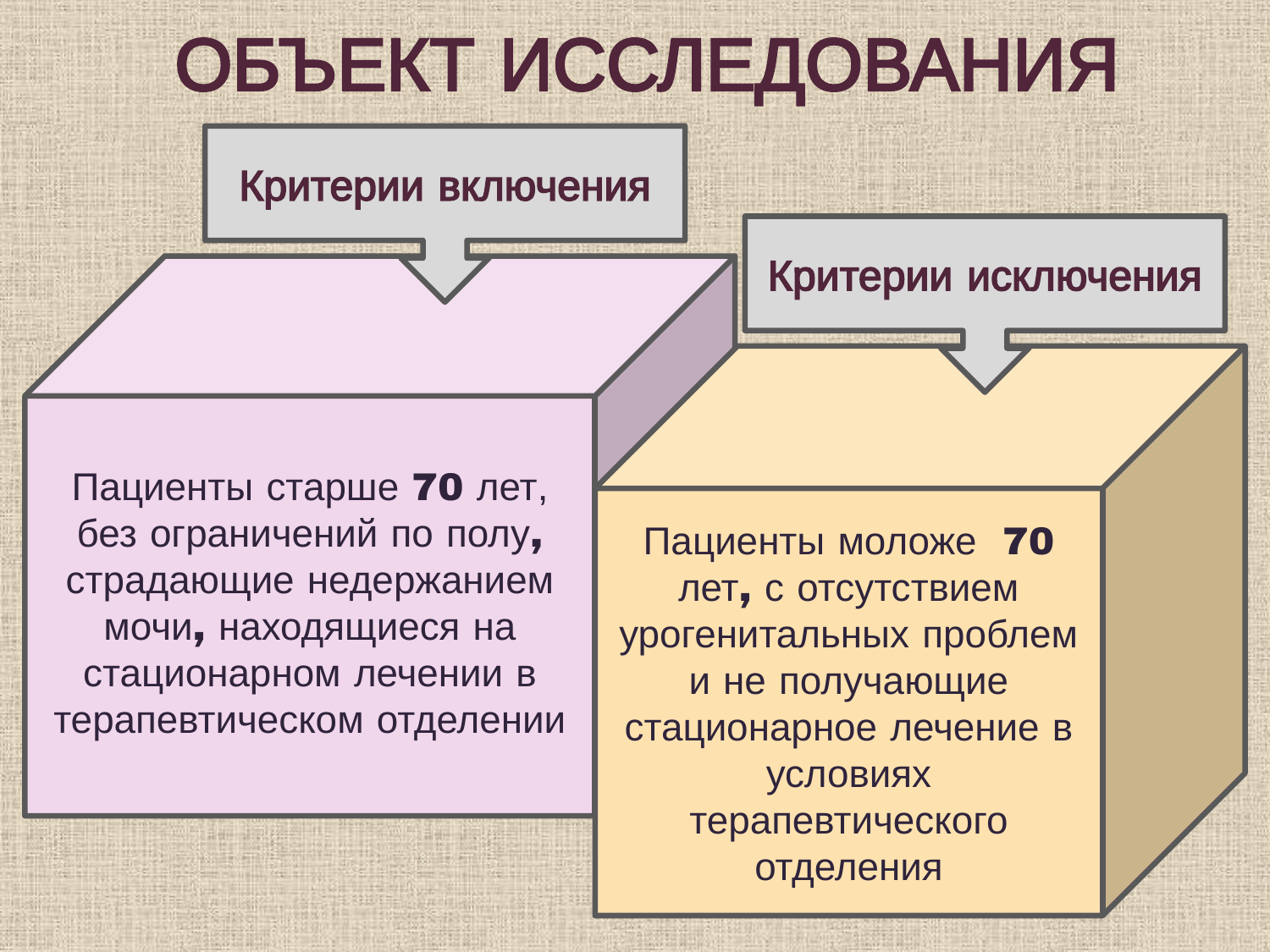

# ОБЪЕКТ ИССЛЕДОВАНИЯ

Критерии включения

Критерии исключения

Пациенты старше 70 лет, без ограничений по полу, страдающие недержанием мочи, находящиеся на стационарном лечении в терапевтическом отделении

Пациенты моложе  70 лет, с отсутствием урогенитальных проблем и не получающие стационарное лечение в условиях терапевтического отделения